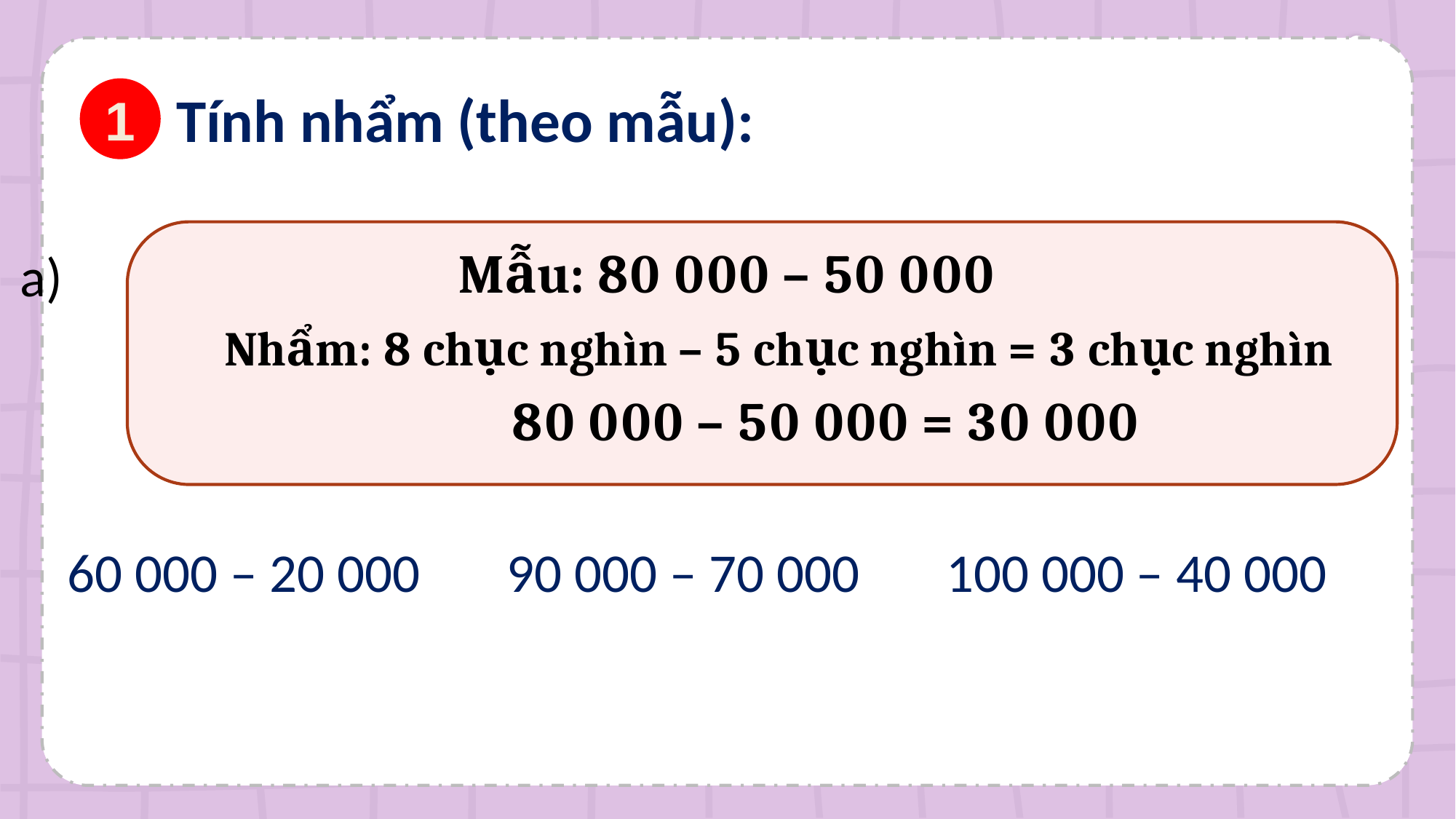

Tính nhẩm (theo mẫu):
1

Mẫu: 80 000 – 50 000
a)
Nhẩm: 8 chục nghìn – 5 chục nghìn = 3 chục nghìn
80 000 – 50 000 = 30 000
60 000 – 20 000       90 000 – 70 000       100 000 – 40 000